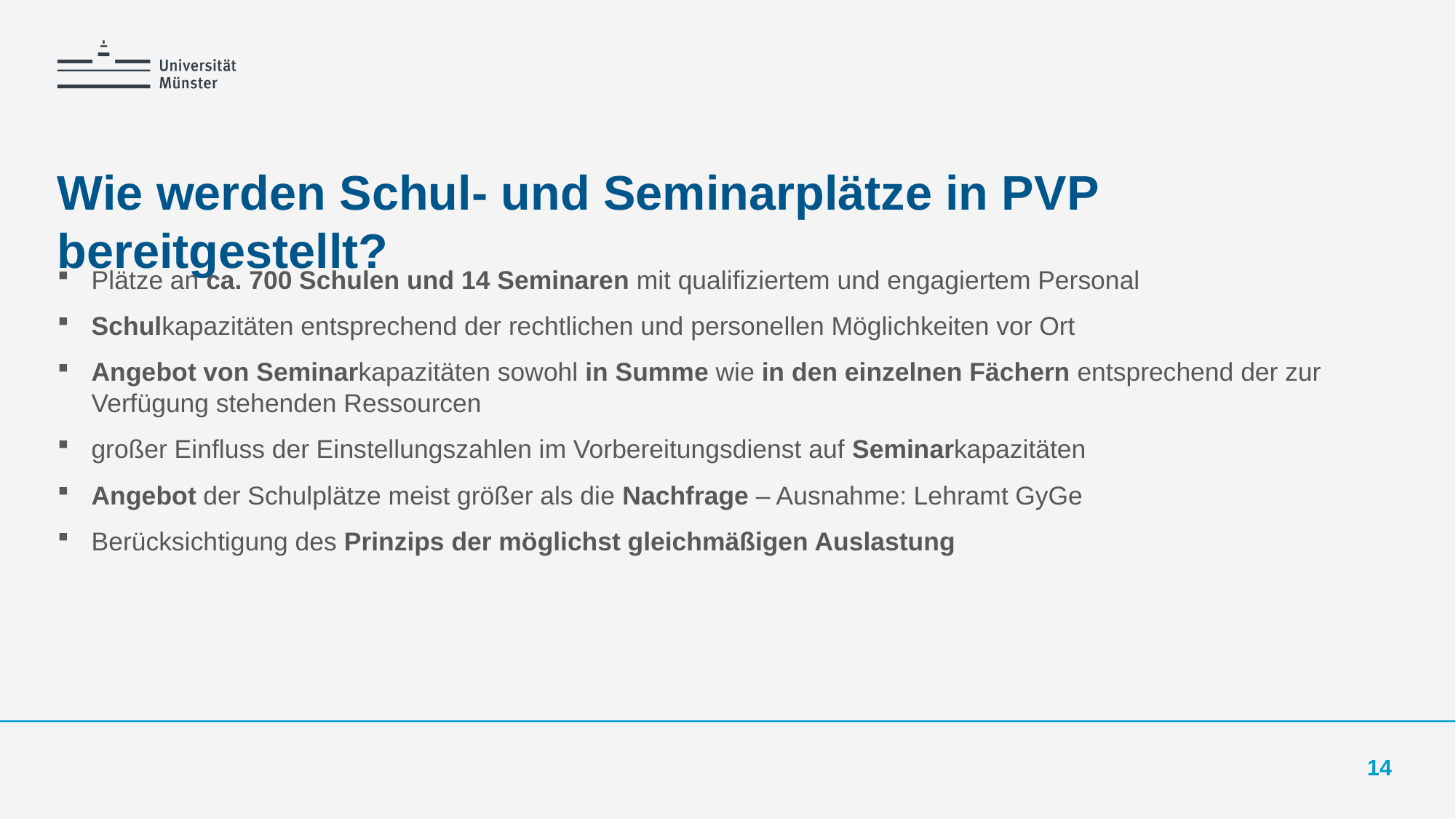

# Wie werden Schul- und Seminarplätze in PVP bereitgestellt?
Plätze an ca. 700 Schulen und 14 Seminaren mit qualifiziertem und engagiertem Personal
Schulkapazitäten entsprechend der rechtlichen und personellen Möglichkeiten vor Ort
Angebot von Seminarkapazitäten sowohl in Summe wie in den einzelnen Fächern entsprechend der zur Verfügung stehenden Ressourcen
großer Einfluss der Einstellungszahlen im Vorbereitungsdienst auf Seminarkapazitäten
Angebot der Schulplätze meist größer als die Nachfrage – Ausnahme: Lehramt GyGe
Berücksichtigung des Prinzips der möglichst gleichmäßigen Auslastung

14